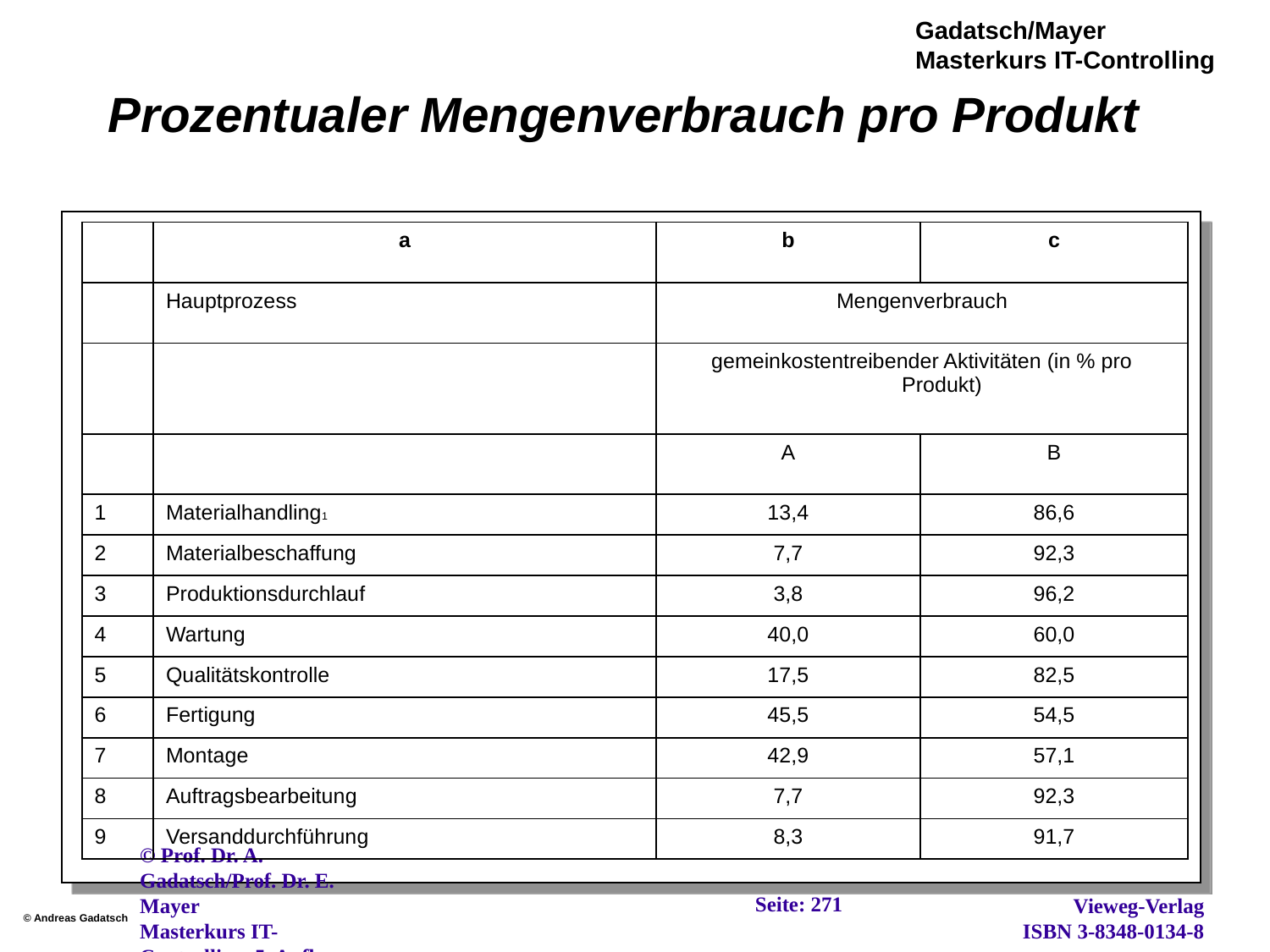

# Prozentualer Mengenverbrauch pro Produkt
|  | a | b | c |
| --- | --- | --- | --- |
|  | Hauptprozess | Mengenverbrauch |  |
|  |  | gemeinkostentreibender Aktivitäten (in % pro Produkt) |  |
|  |  | A | B |
| 1 | Materialhandling1 | 13,4 | 86,6 |
| 2 | Materialbeschaffung | 7,7 | 92,3 |
| 3 | Produktionsdurchlauf | 3,8 | 96,2 |
| 4 | Wartung | 40,0 | 60,0 |
| 5 | Qualitätskontrolle | 17,5 | 82,5 |
| 6 | Fertigung | 45,5 | 54,5 |
| 7 | Montage | 42,9 | 57,1 |
| 8 | Auftragsbearbeitung | 7,7 | 92,3 |
| 9 | Versanddurchführung | 8,3 | 91,7 |

Seite: 271

© Prof. Dr. A. Gadatsch/Prof. Dr. E. Mayer
Masterkurs IT-Controlling, 5. Aufl., Wiesbaden, 2012